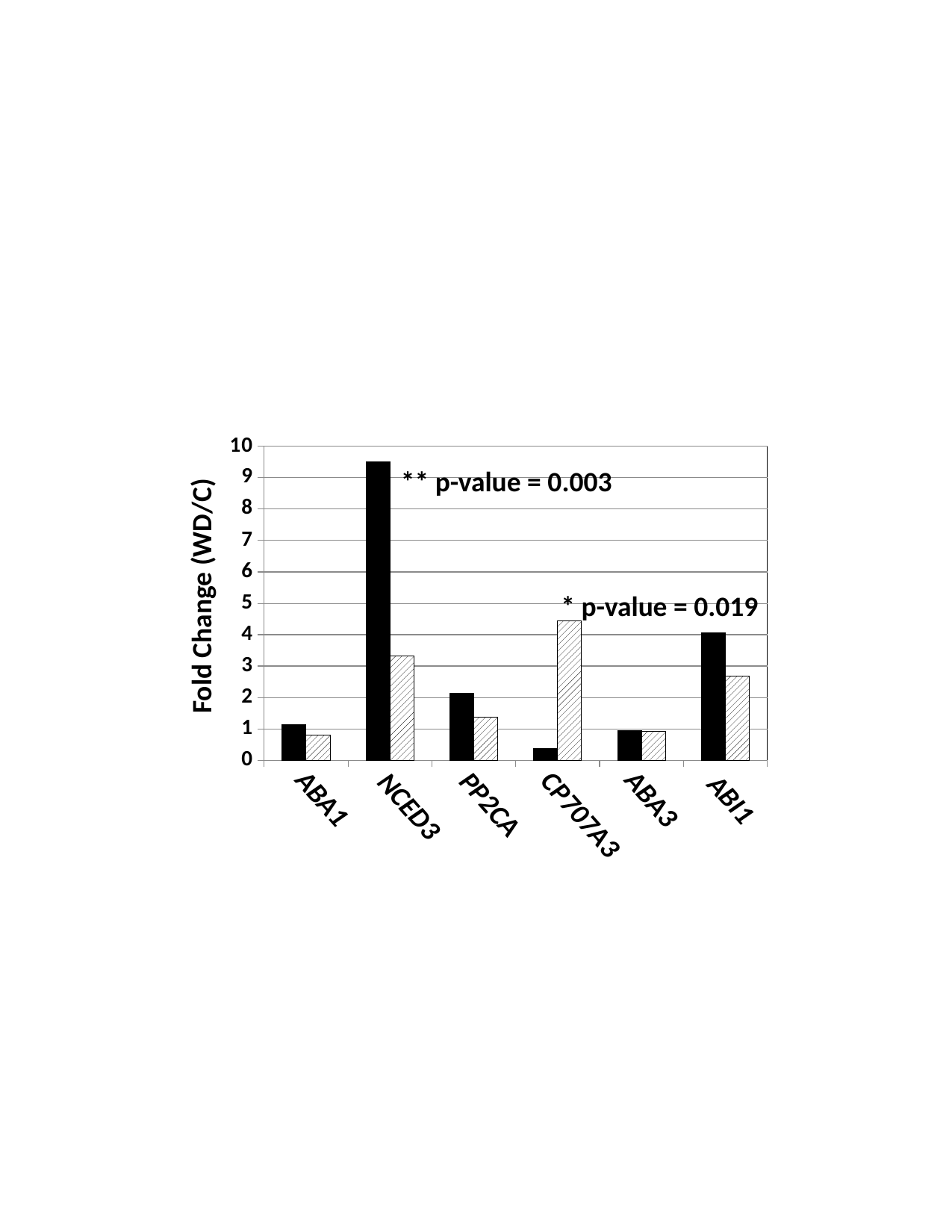

### Chart

| Category | Root | Shoot tip |
|---|---|---|
| ABA1 | 1.14 | 0.793 |
| NCED3 | 9.52 | 3.32 |
| PP2CA | 2.12 | 1.38 |
| CYP707A3 | 0.38 | 4.44 |
| ABA3 | 0.94 | 0.91 |
| ABI1 | 4.07 | 2.69 |
** p-value = 0.003
* p-value = 0.019
Fold Change (WD/C)
ABA1
ABA3
ABI1
PP2CA
NCED3
CP707A3